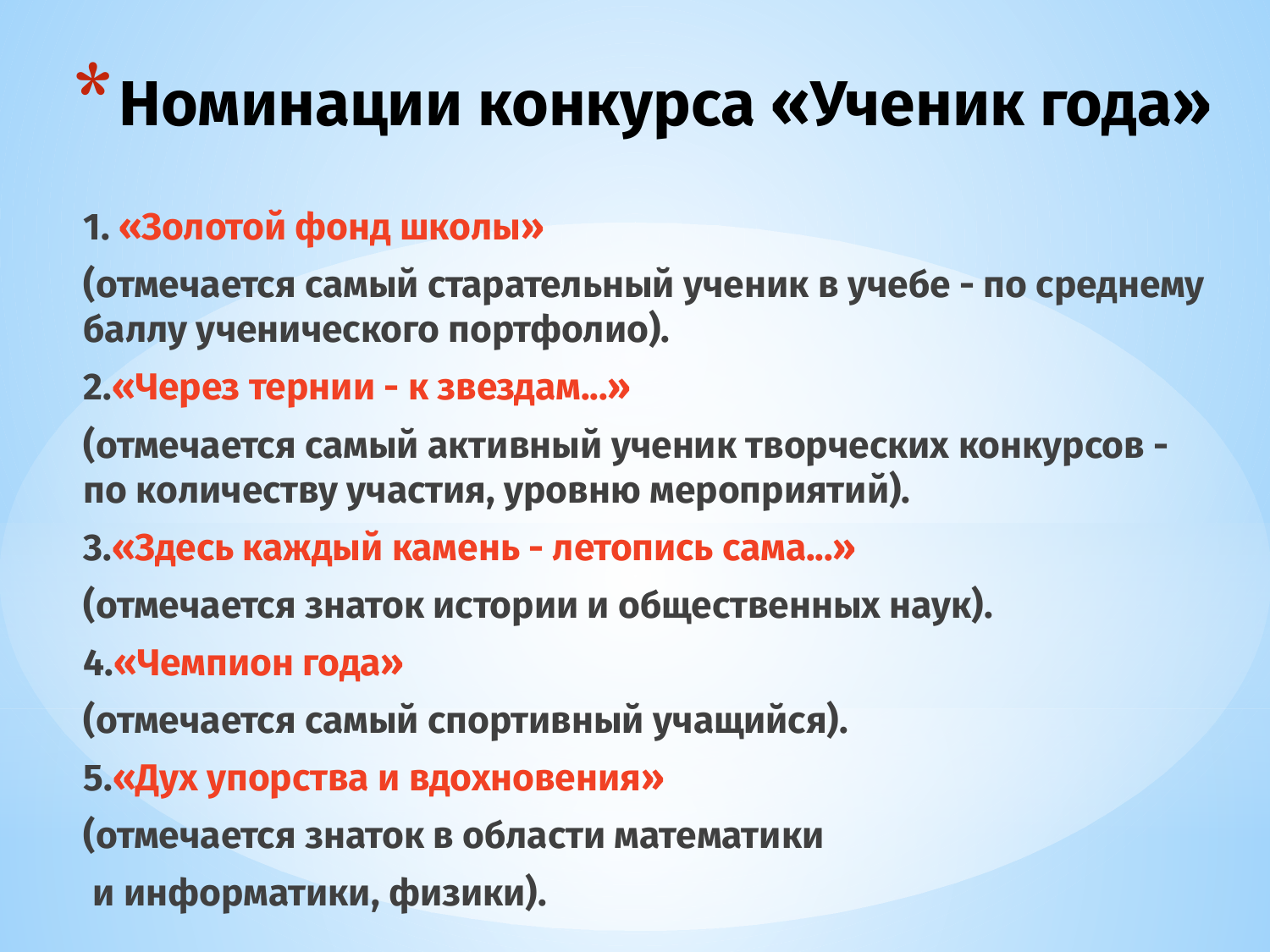

# Номинации конкурса «Ученик года»
1. «Золотой фонд школы»
(отмечается самый старательный ученик в учебе - по среднему баллу ученического портфолио).
2.«Через тернии - к звездам...»
(отмечается самый активный ученик творческих конкурсов - по количеству участия, уровню мероприятий).
3.«Здесь каждый камень - летопись сама...»
(отмечается знаток истории и общественных наук).
4.«Чемпион года»
(отмечается самый спортивный учащийся).
5.«Дух упорства и вдохновения»
(отмечается знаток в области математики
 и информатики, физики).